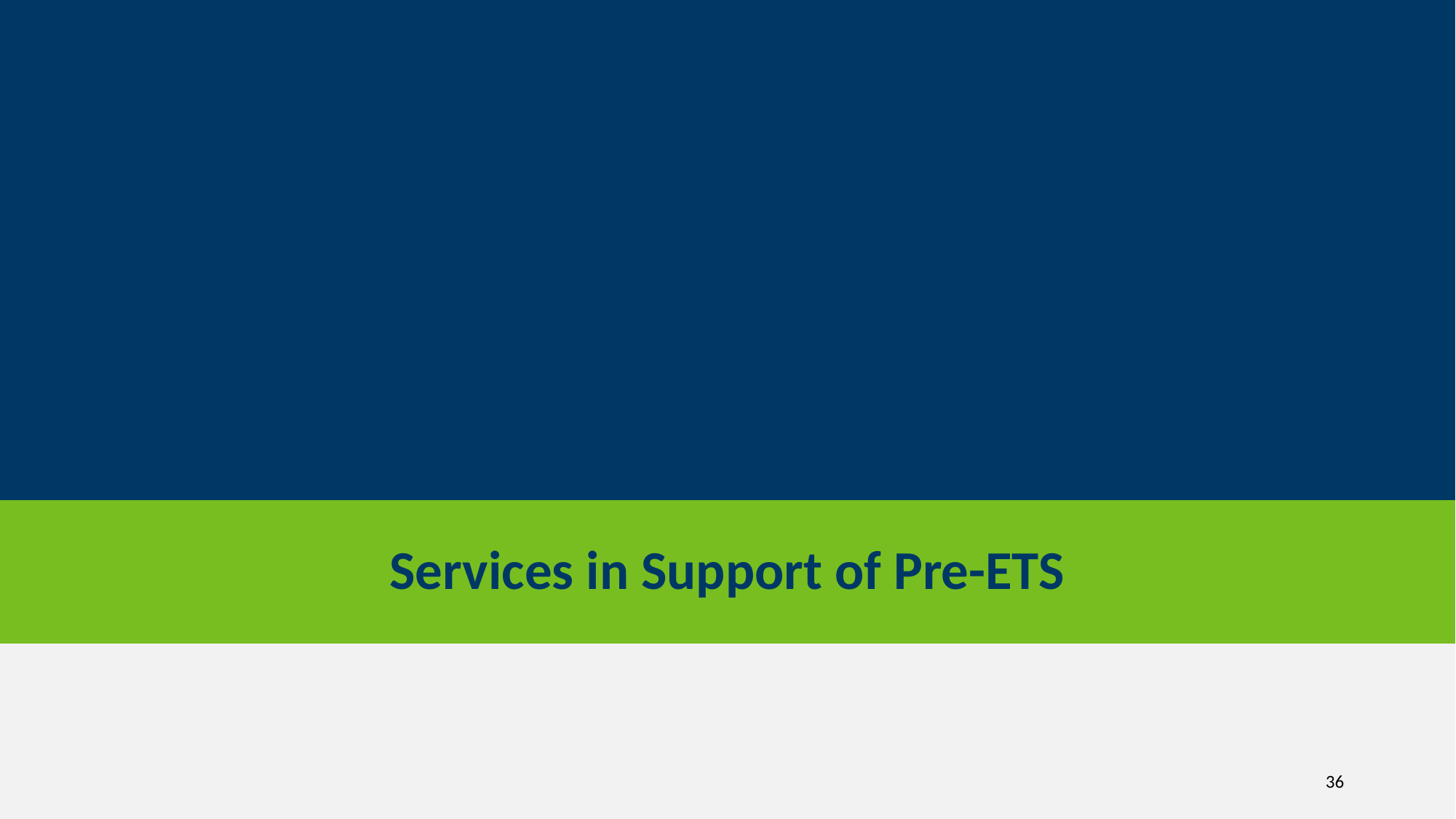

# Services in Support of Pre-ETS
36